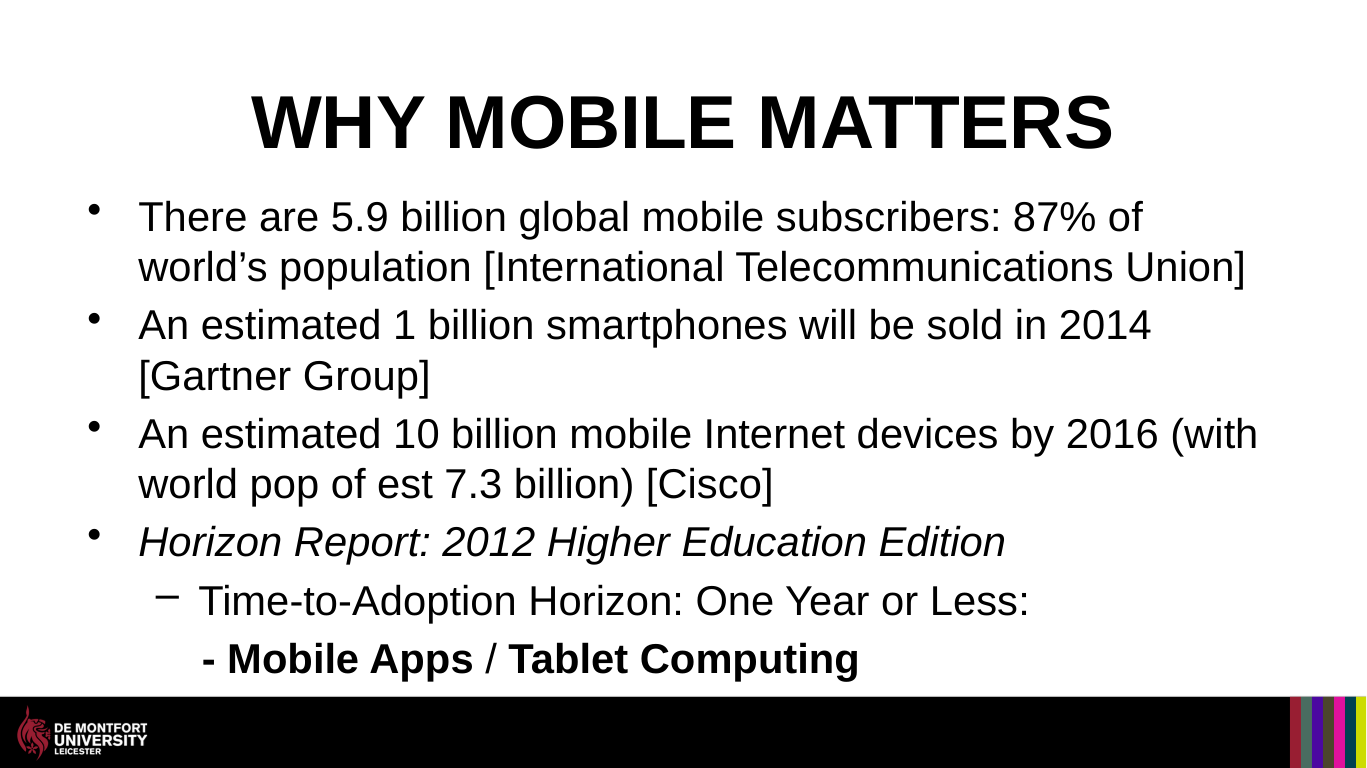

# Why mobile matters
There are 5.9 billion global mobile subscribers: 87% of world’s population [International Telecommunications Union]
An estimated 1 billion smartphones will be sold in 2014 [Gartner Group]
An estimated 10 billion mobile Internet devices by 2016 (with world pop of est 7.3 billion) [Cisco]
Horizon Report: 2012 Higher Education Edition
Time-to-Adoption Horizon: One Year or Less:
    - Mobile Apps / Tablet Computing